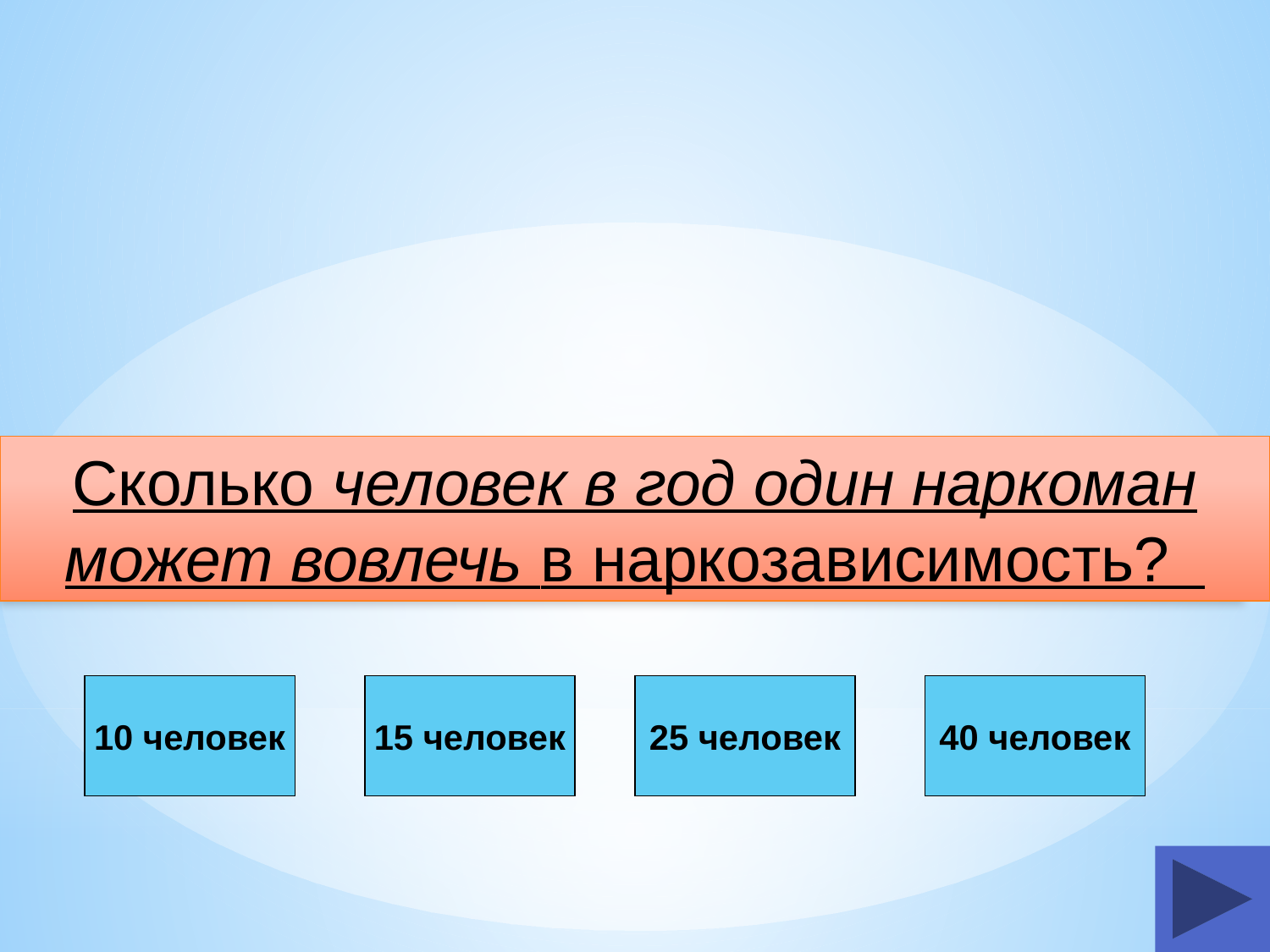

#
Сколько человек в год один наркоман может вовлечь в наркозависимость?
10 человек
15 человек
25 человек
40 человек